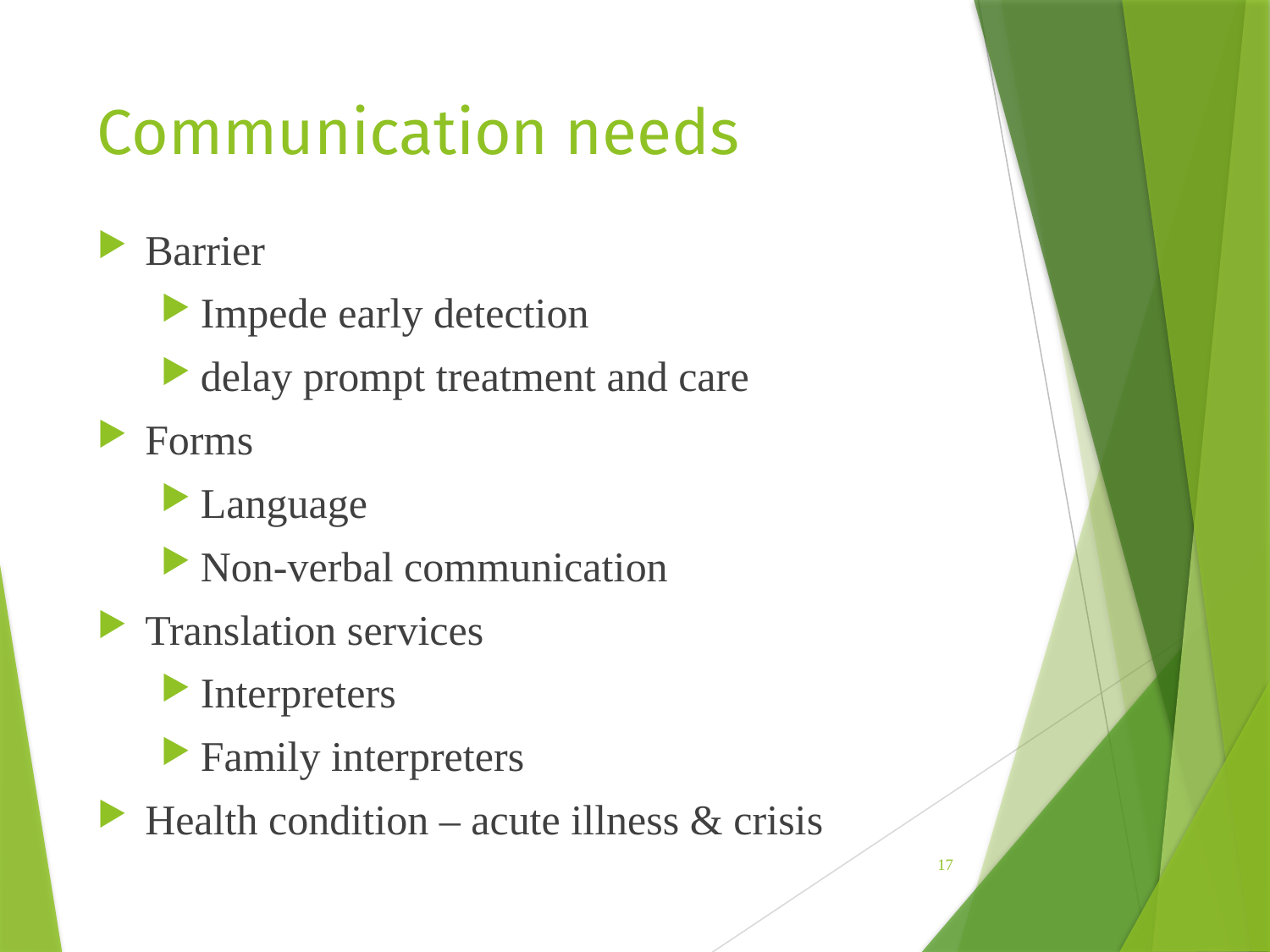

# Communication needs
Barrier
Impede early detection
delay prompt treatment and care
Forms
Language
Non-verbal communication
Translation services
Interpreters
Family interpreters
Health condition – acute illness & crisis

17